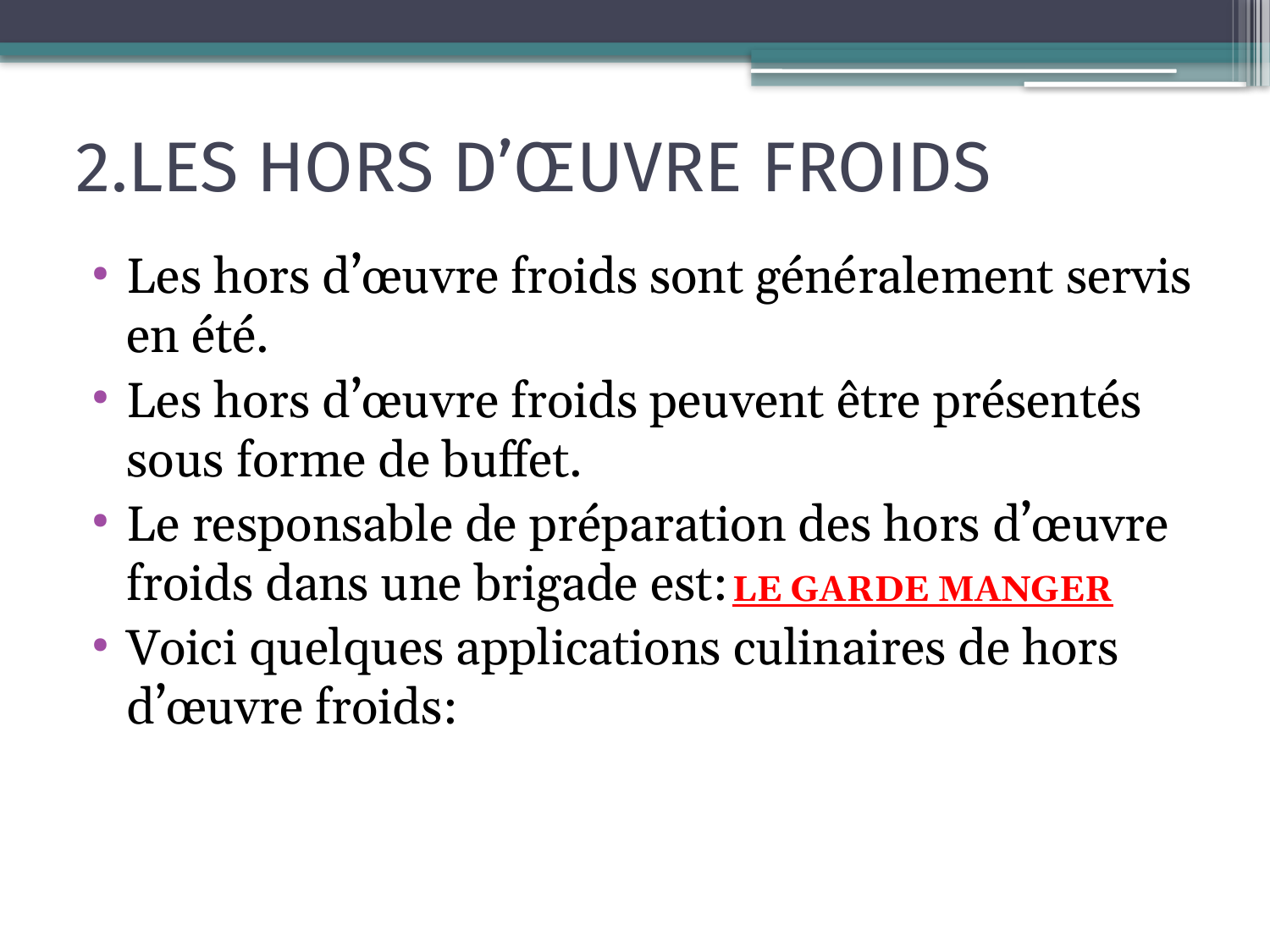

# 2.LES HORS D’ŒUVRE FROIDS
Les hors d’œuvre froids sont généralement servis en été.
Les hors d’œuvre froids peuvent être présentés sous forme de buffet.
Le responsable de préparation des hors d’œuvre froids dans une brigade est:
Voici quelques applications culinaires de hors d’œuvre froids:
LE GARDE MANGER